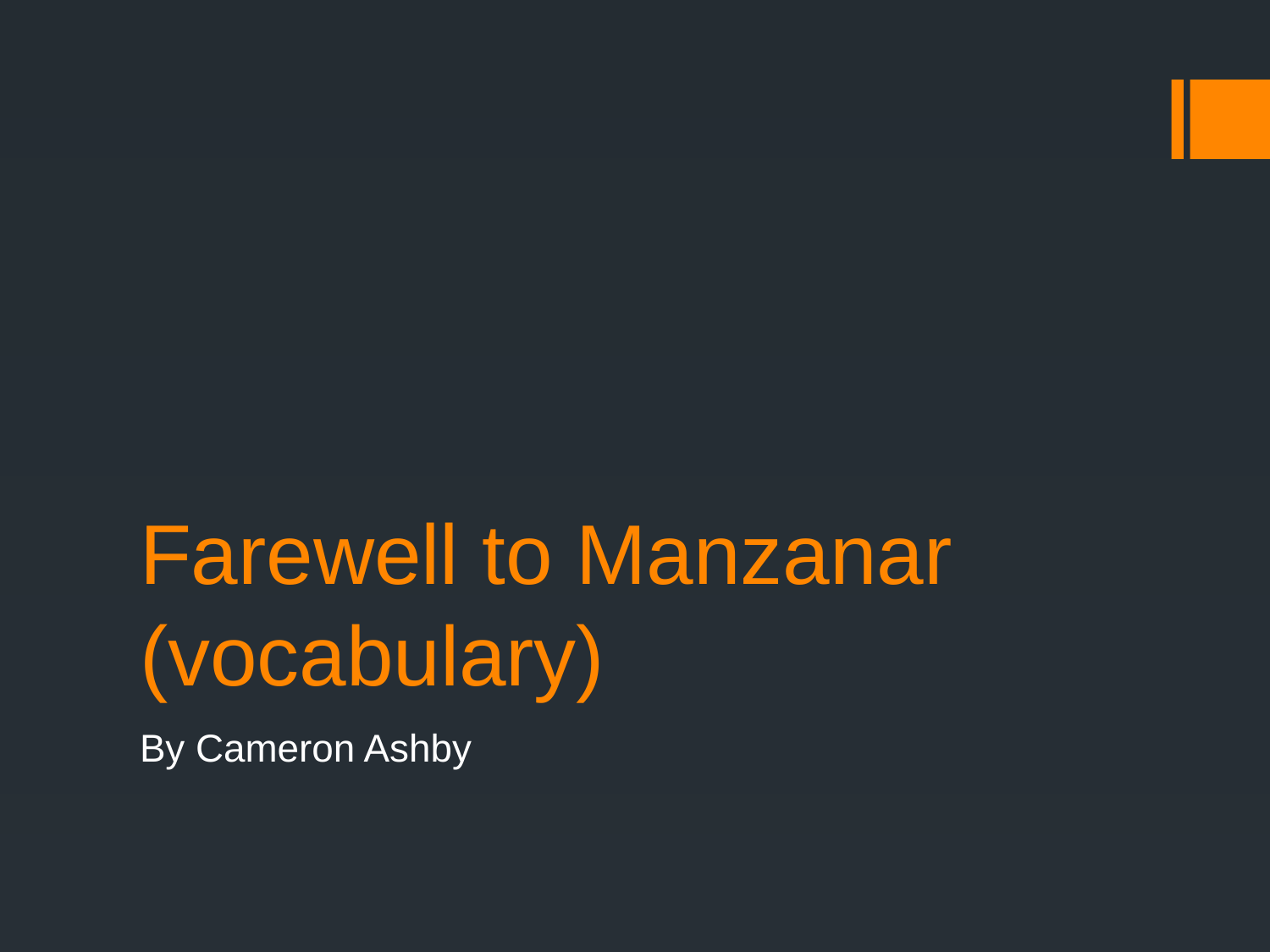

# Farewell to Manzanar (vocabulary)
By Cameron Ashby